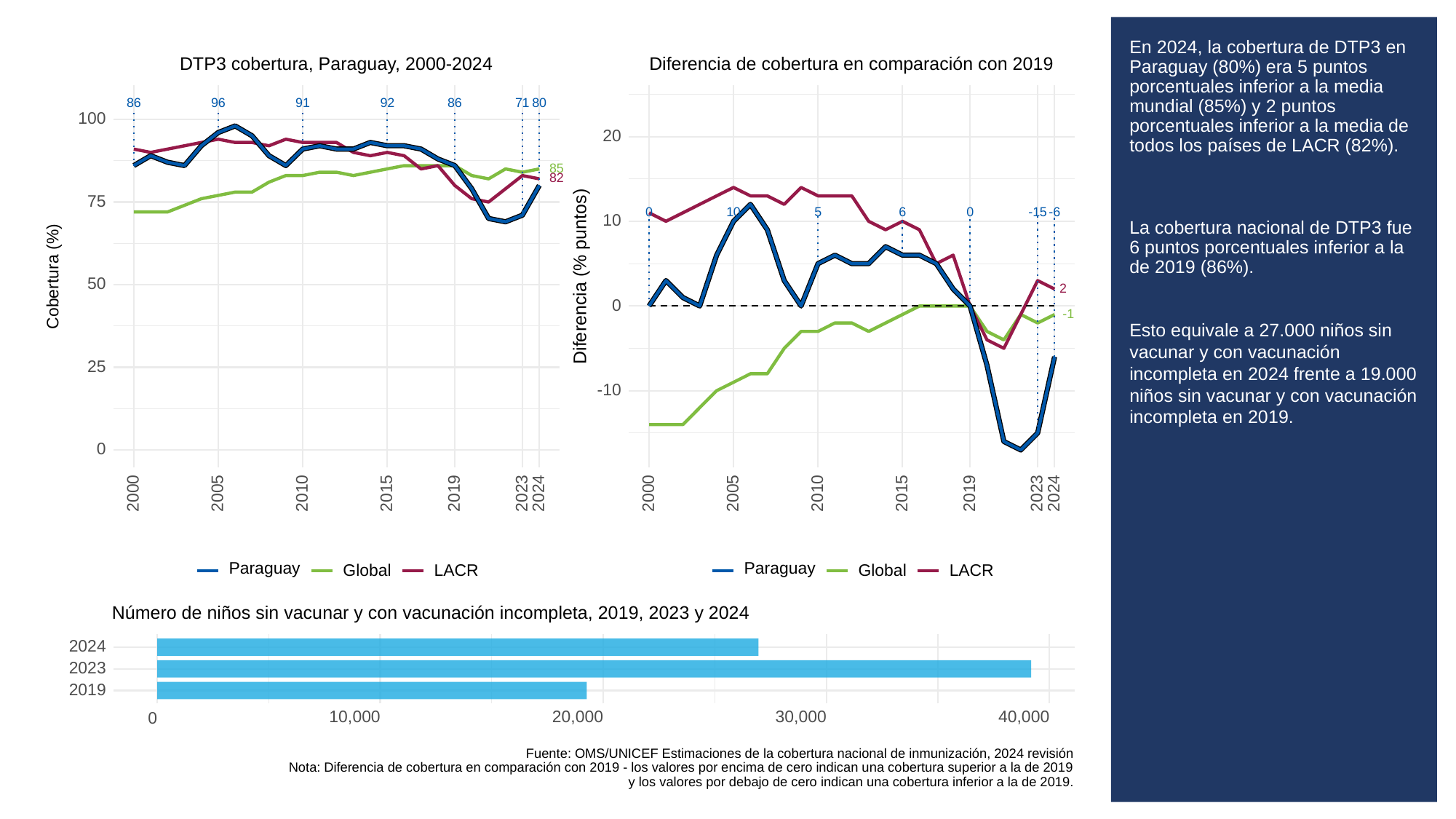

# En 2024, la cobertura de DTP3 en Paraguay (80%) era 5 puntos porcentuales inferior a la media mundial (85%) y 2 puntos porcentuales inferior a la media de todos los países de LACR (82%).

La cobertura nacional de DTP3 fue 6 puntos porcentuales inferior a la de 2019 (86%).

Esto equivale a 27.000 niños sin vacunar y con vacunación incompleta en 2024 frente a 19.000 niños sin vacunar y con vacunación incompleta en 2019.

DTP3 cobertura, Paraguay, 2000-2024
Diferencia de cobertura en comparación con 2019

86
96
91
92
86
80
71

100

20

85

82

75

0
10
6
0
-15
-6
5
10

Diferencia (% puntos)
Cobertura (%)
50
2

0

-1

25

-10

0

2023
2023
2000
2005
2010
2015
2019
2024
2000
2005
2010
2015
2019
2024
Paraguay
Paraguay
Global
LACR
Global
LACR

Número de niños sin vacunar y con vacunación incompleta, 2019, 2023 y 2024

2024

2023

2019

10,000
20,000
30,000
40,000
0
Fuente: OMS/UNICEF Estimaciones de la cobertura nacional de inmunización, 2024 revisión
Nota: Diferencia de cobertura en comparación con 2019 - los valores por encima de cero indican una cobertura superior a la de 2019
y los valores por debajo de cero indican una cobertura inferior a la de 2019.